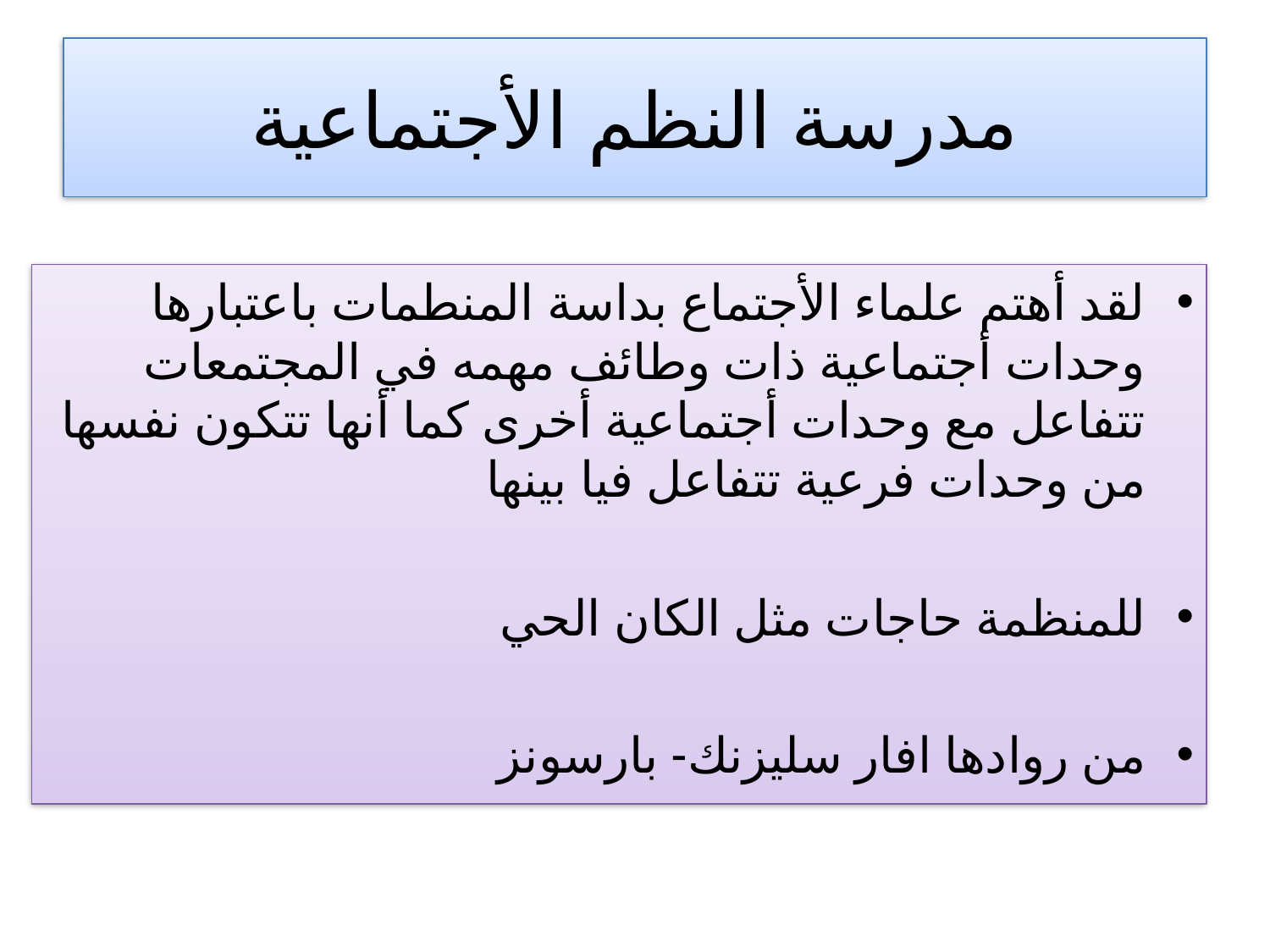

# مدرسة النظم الأجتماعية
لقد أهتم علماء الأجتماع بداسة المنطمات باعتبارها وحدات أجتماعية ذات وطائف مهمه في المجتمعات تتفاعل مع وحدات أجتماعية أخرى كما أنها تتكون نفسها من وحدات فرعية تتفاعل فيا بينها

للمنظمة حاجات مثل الكان الحي

من روادها افار سليزنك- بارسونز